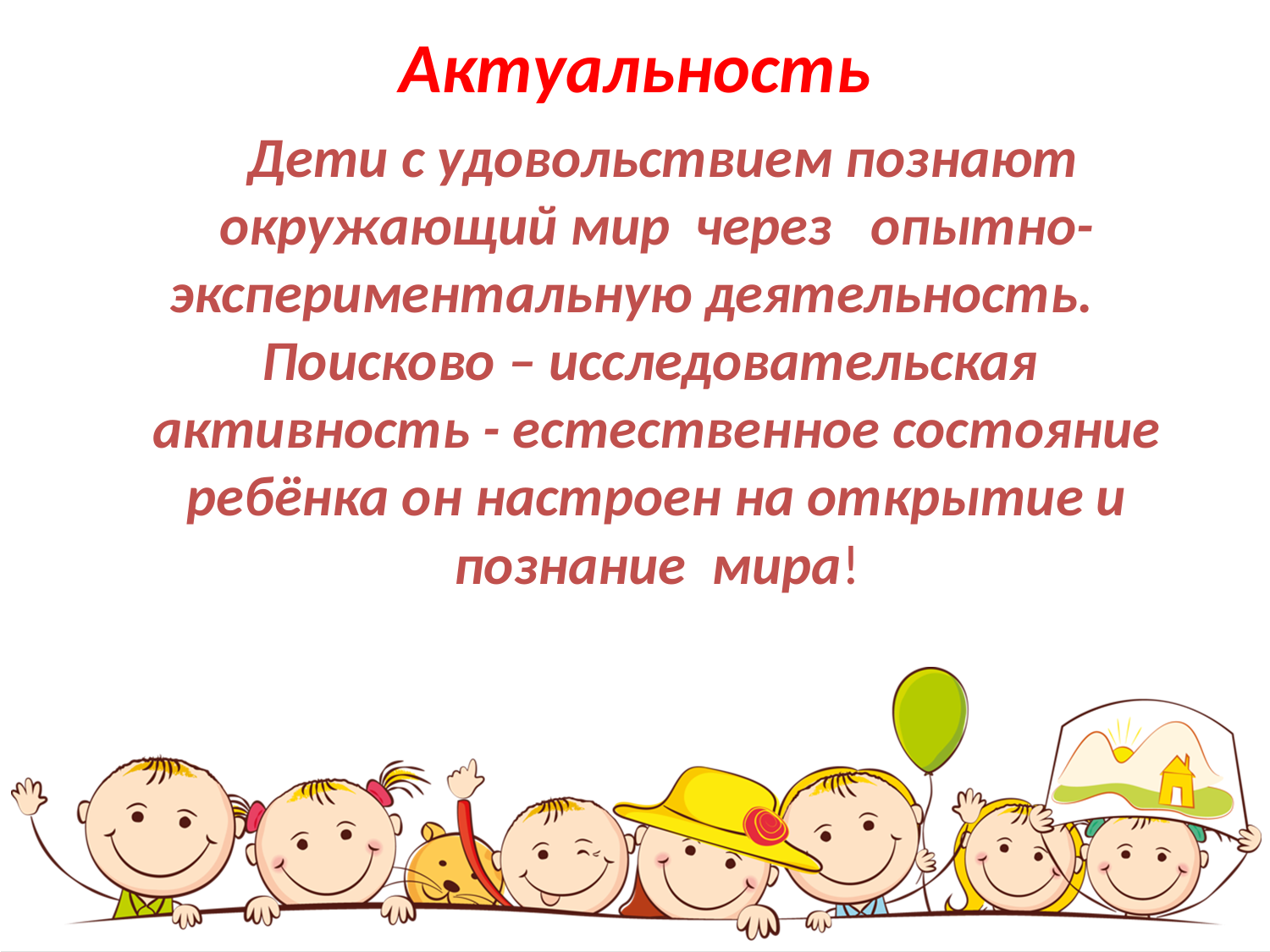

Актуальность
 Дети с удовольствием познают окружающий мир  через   опытно-экспериментальную деятельность.     Поисково – исследовательская  активность - естественное состояние ребёнка он настроен на открытие и познание  мира!